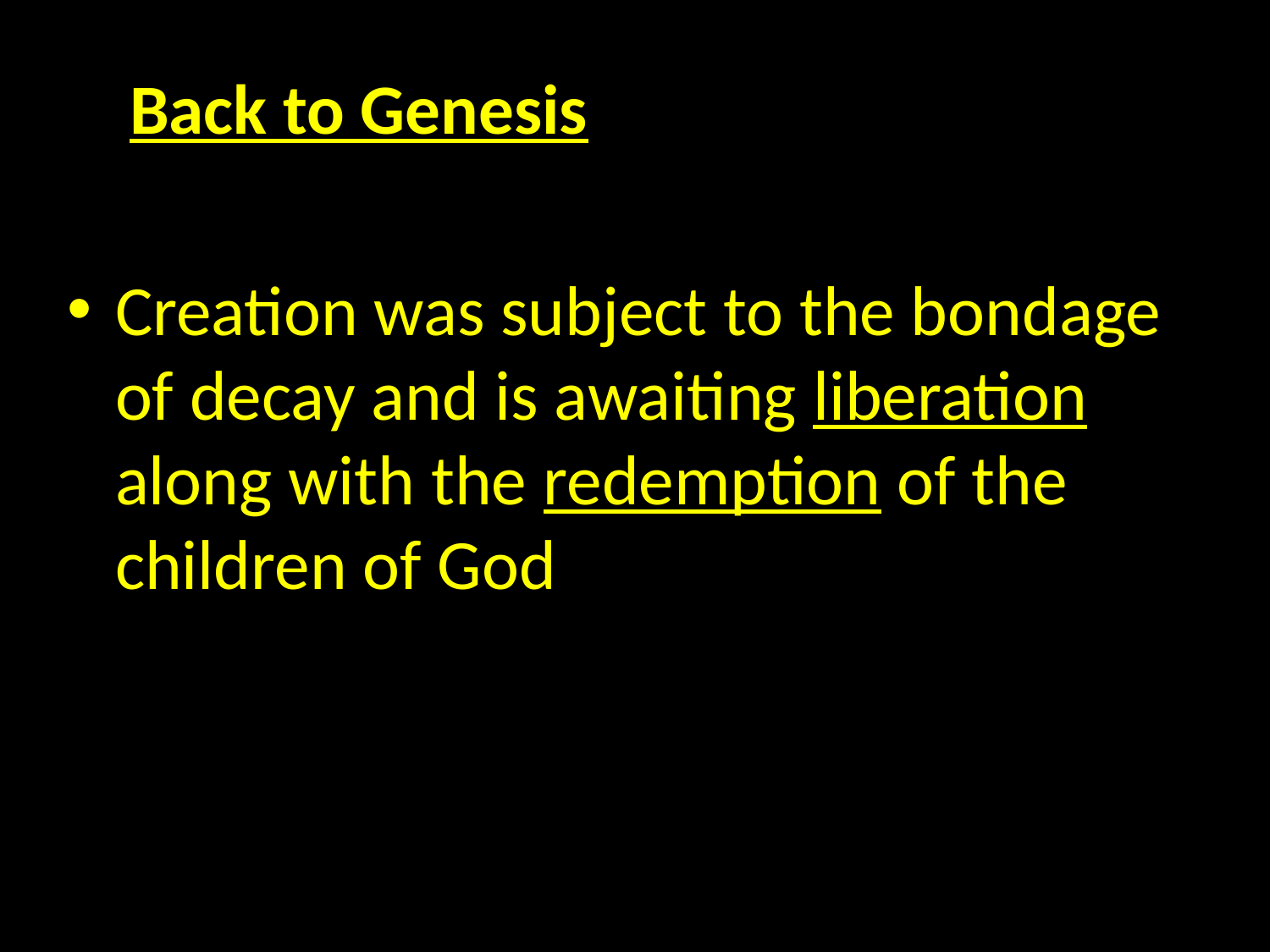

Back to Genesis

Creation was subject to the bondage of decay and is awaiting liberation along with the redemption of the children of God

#